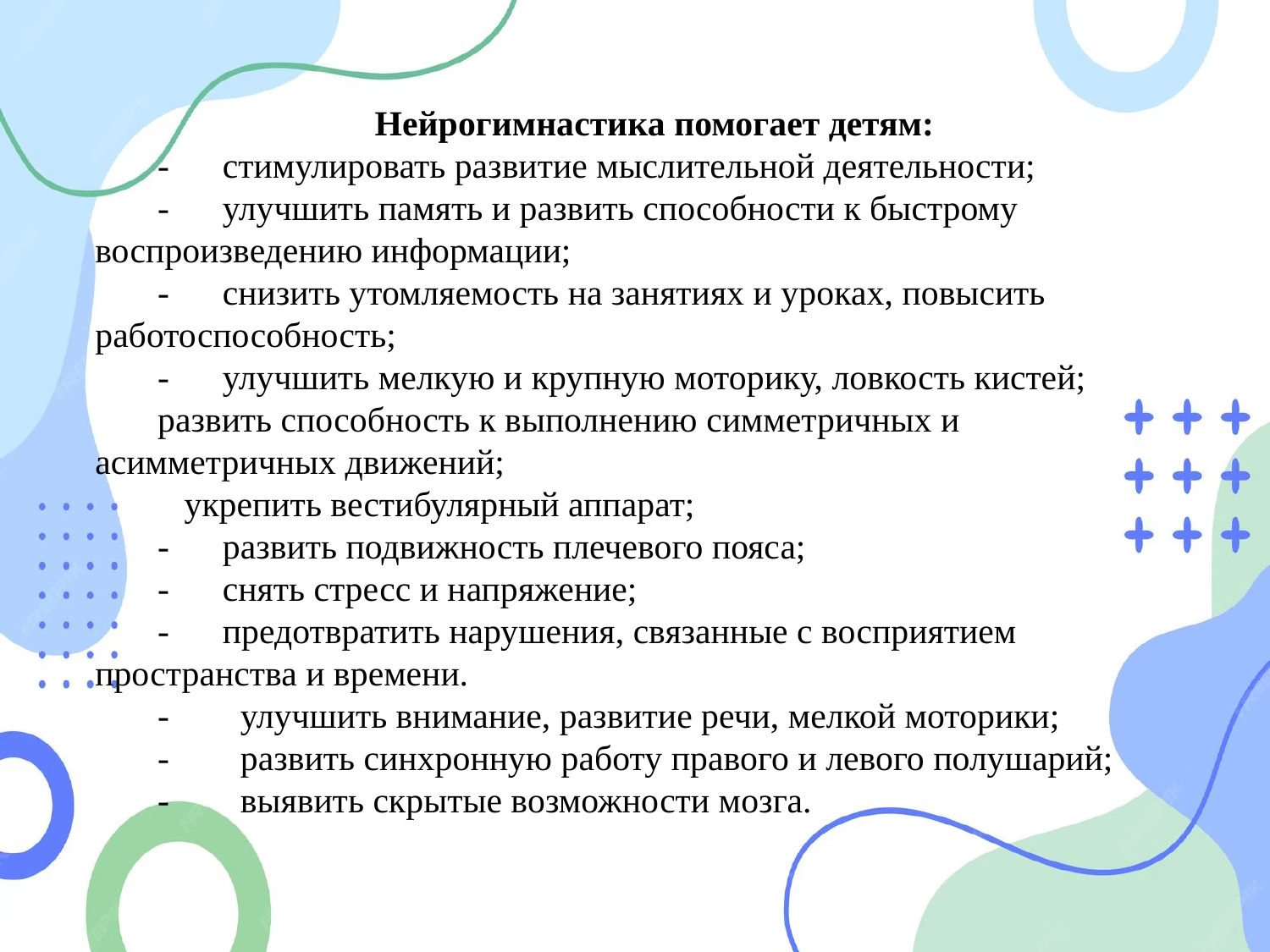

Нейрогимнастика помогает детям:
-      стимулировать развитие мыслительной деятельности;
-      улучшить память и развить способности к быстрому воспроизведению информации;
-      снизить утомляемость на занятиях и уроках, повысить работоспособность;
-      улучшить мелкую и крупную моторику, ловкость кистей;
развить способность к выполнению симметричных и асимметричных движений;
   укрепить вестибулярный аппарат;
-      развить подвижность плечевого пояса;
-      снять стресс и напряжение;
-      предотвратить нарушения, связанные с восприятием пространства и времени.
-        улучшить внимание, развитие речи, мелкой моторики;
-        развить синхронную работу правого и левого полушарий;
-        выявить скрытые возможности мозга.